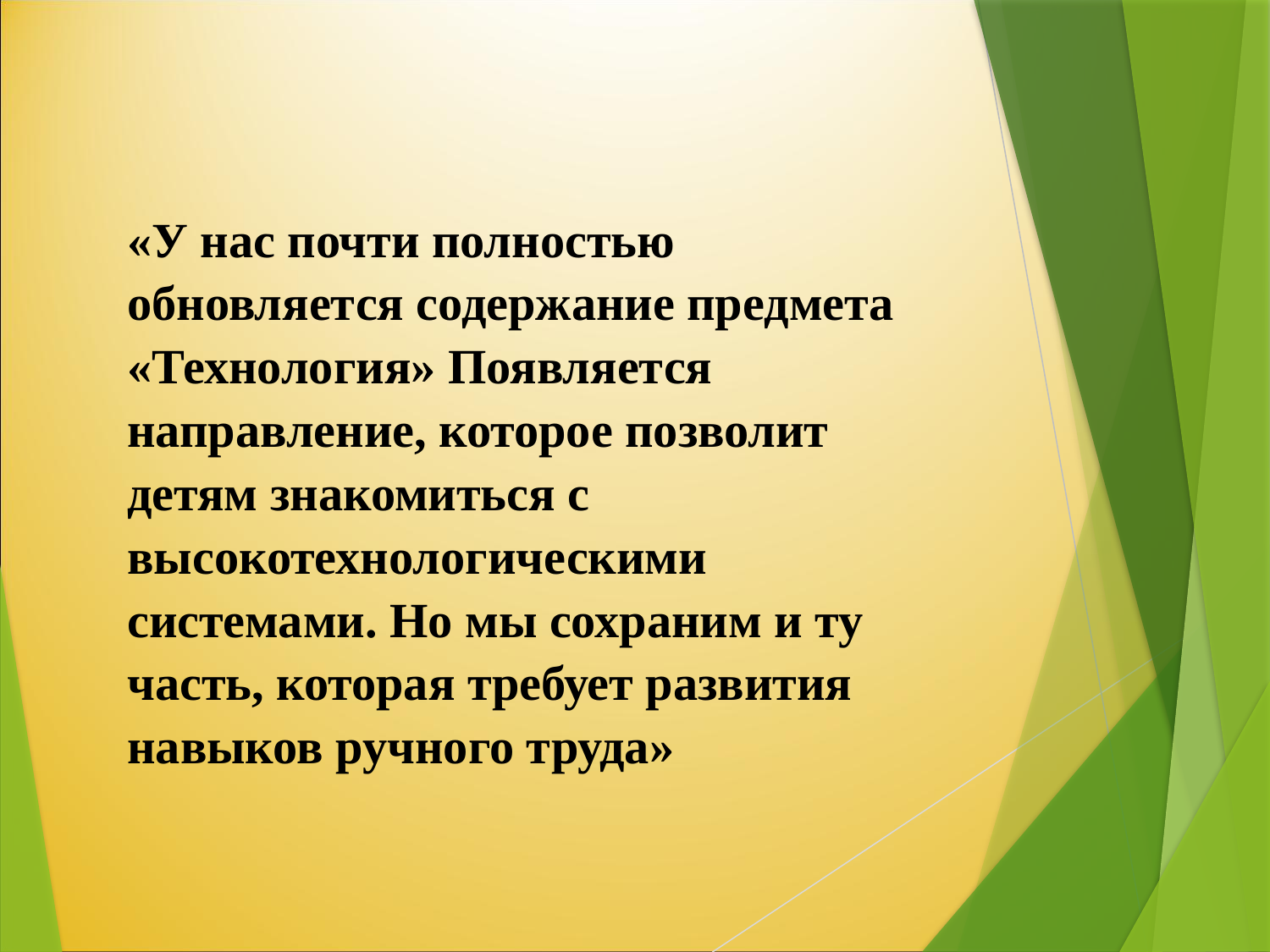

«У нас почти полностью обновляется содержание предмета «Технология» Появляется направление, которое позволит детям знакомиться с высокотехнологическими системами. Но мы сохраним и ту часть, которая требует развития навыков ручного труда»